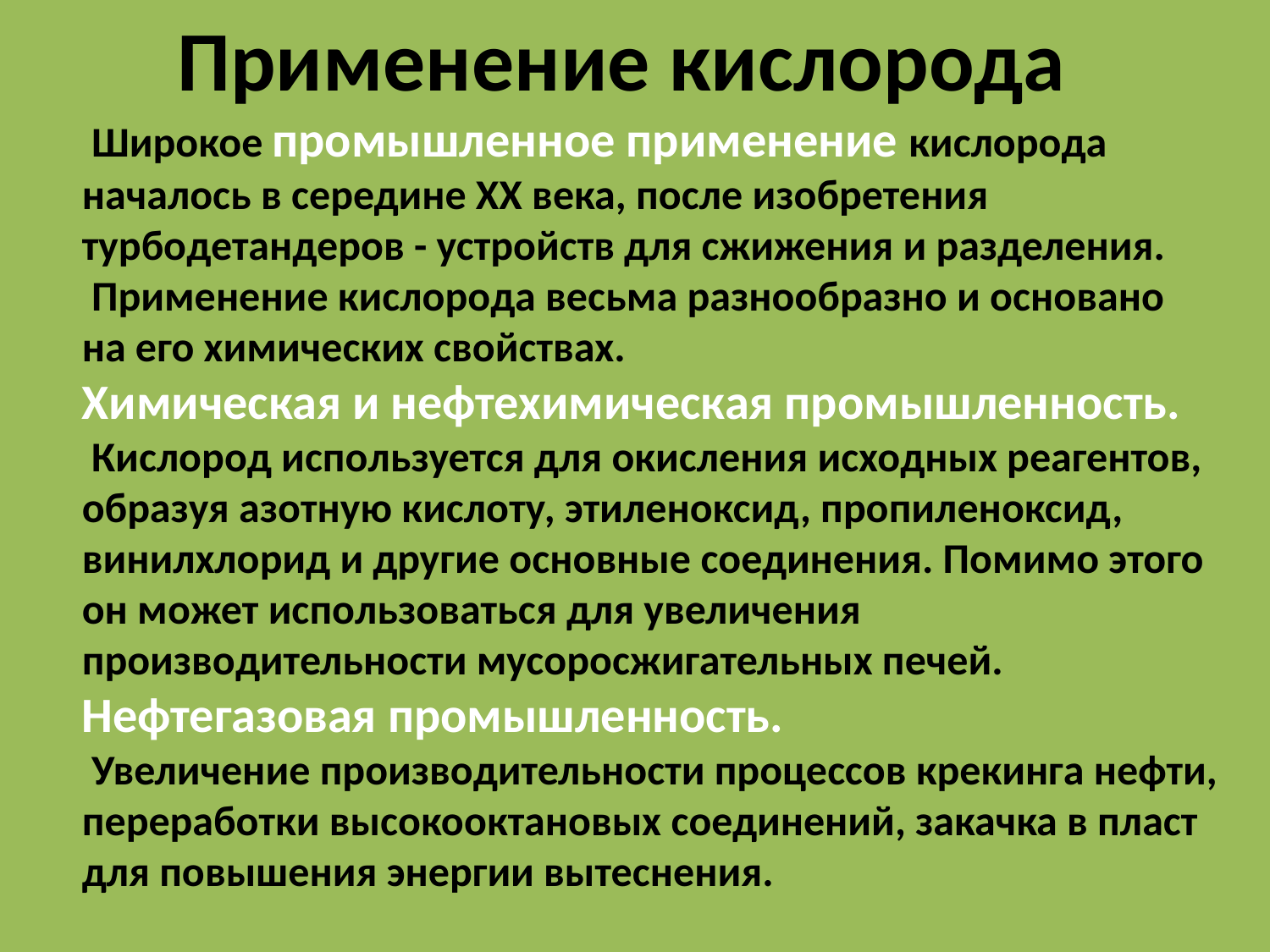

Применение кислорода
 Широкое промышленное применение кислорода началось в середине ХХ века, после изобретения турбодетандеров - устройств для сжижения и разделения.
 Применение кислорода весьма разнообразно и основано на его химических свойствах.
Химическая и нефтехимическая промышленность.
 Кислород используется для окисления исходных реагентов, образуя азотную кислоту, этиленоксид, пропиленоксид, винилхлорид и другие основные соединения. Помимо этого он может использоваться для увеличения производительности мусоросжигательных печей.
Нефтегазовая промышленность.
 Увеличение производительности процессов крекинга нефти, переработки высокооктановых соединений, закачка в пласт для повышения энергии вытеснения.